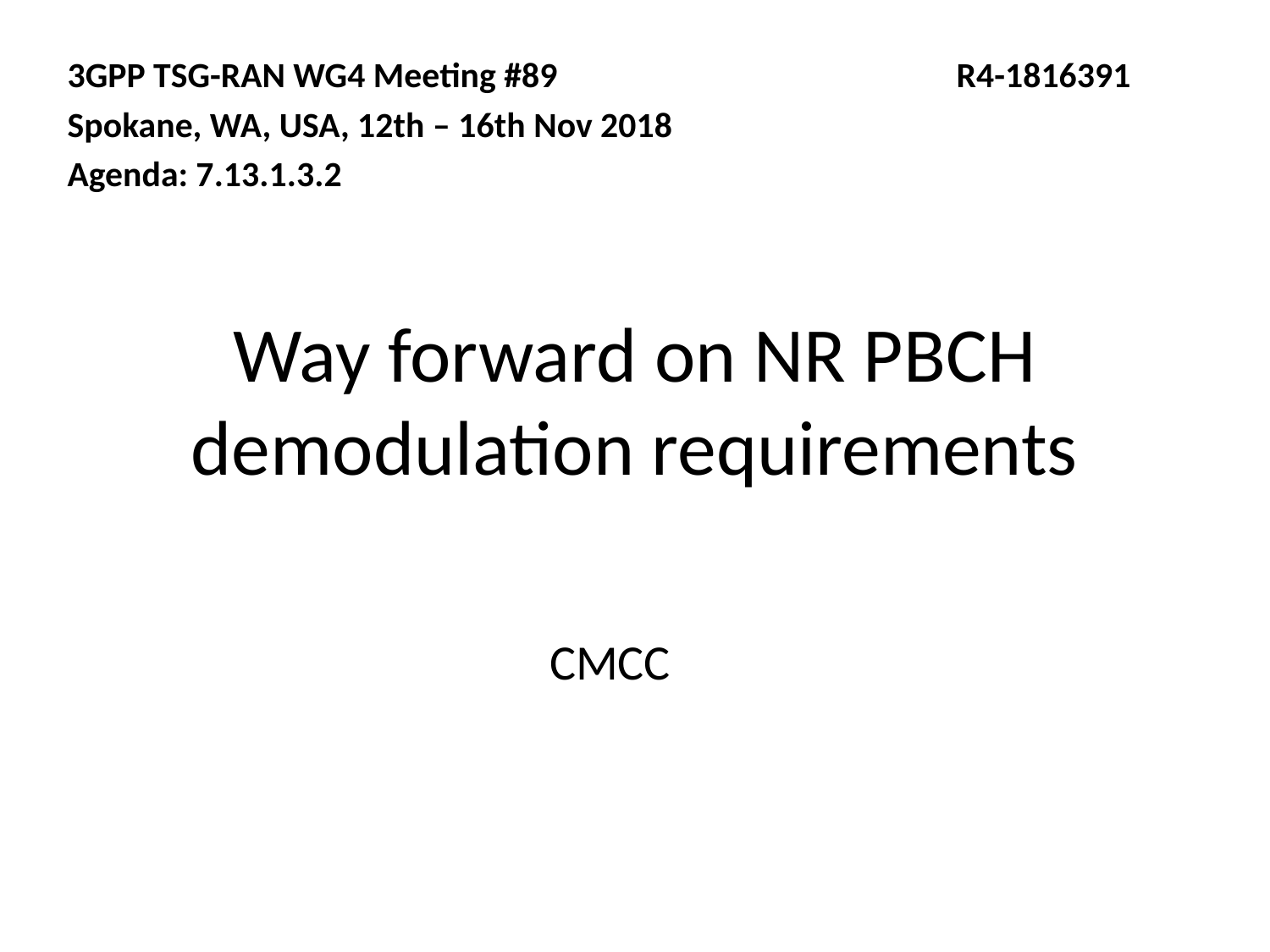

3GPP TSG-RAN WG4 Meeting #89				R4-1816391
Spokane, WA, USA, 12th – 16th Nov 2018
Agenda: 7.13.1.3.2
# Way forward on NR PBCH demodulation requirements
CMCC